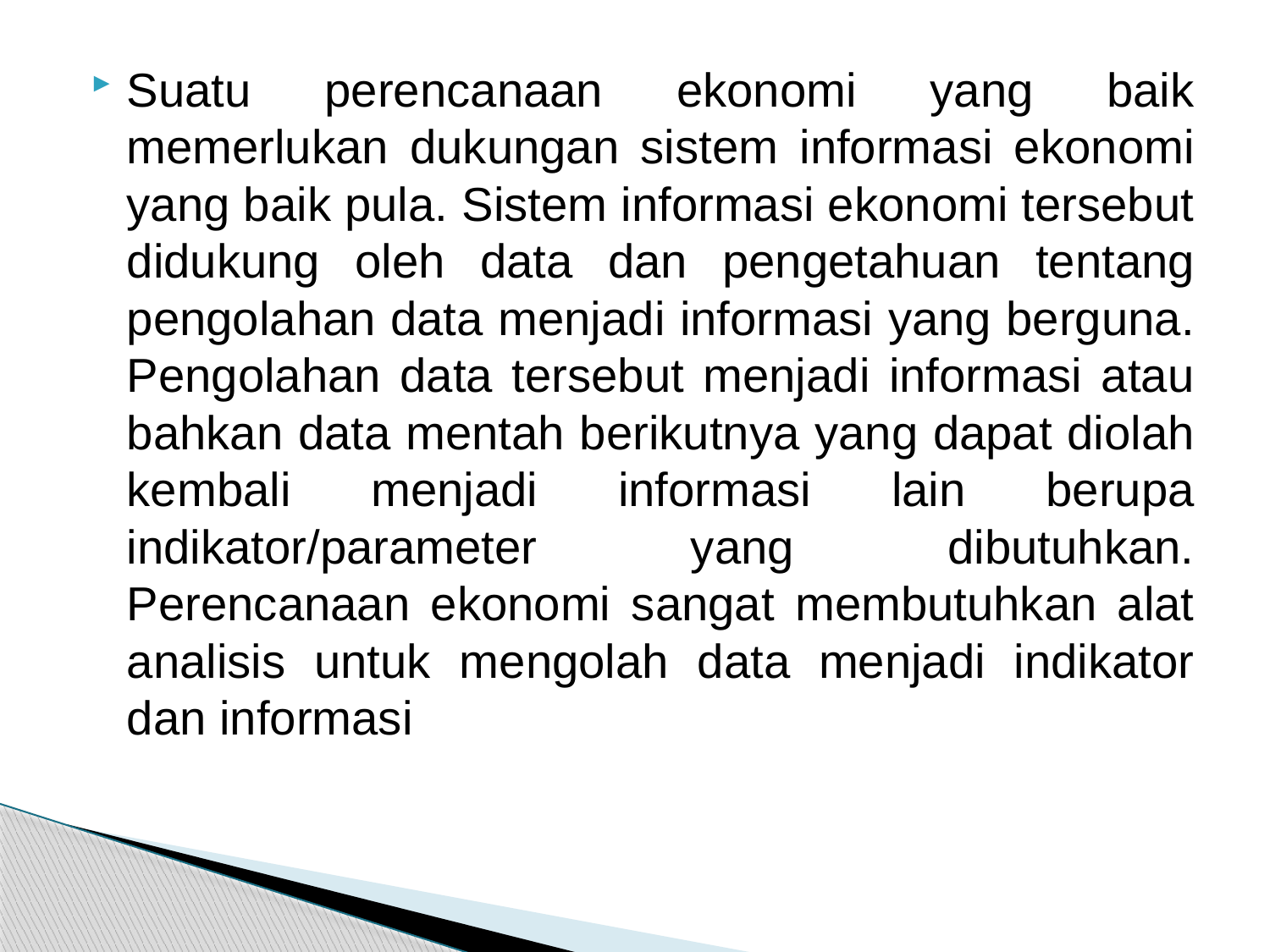

Suatu perencanaan ekonomi yang baik memerlukan dukungan sistem informasi ekonomi yang baik pula. Sistem informasi ekonomi tersebut didukung oleh data dan pengetahuan tentang pengolahan data menjadi informasi yang berguna. Pengolahan data tersebut menjadi informasi atau bahkan data mentah berikutnya yang dapat diolah kembali menjadi informasi lain berupa indikator/parameter yang dibutuhkan. Perencanaan ekonomi sangat membutuhkan alat analisis untuk mengolah data menjadi indikator dan informasi